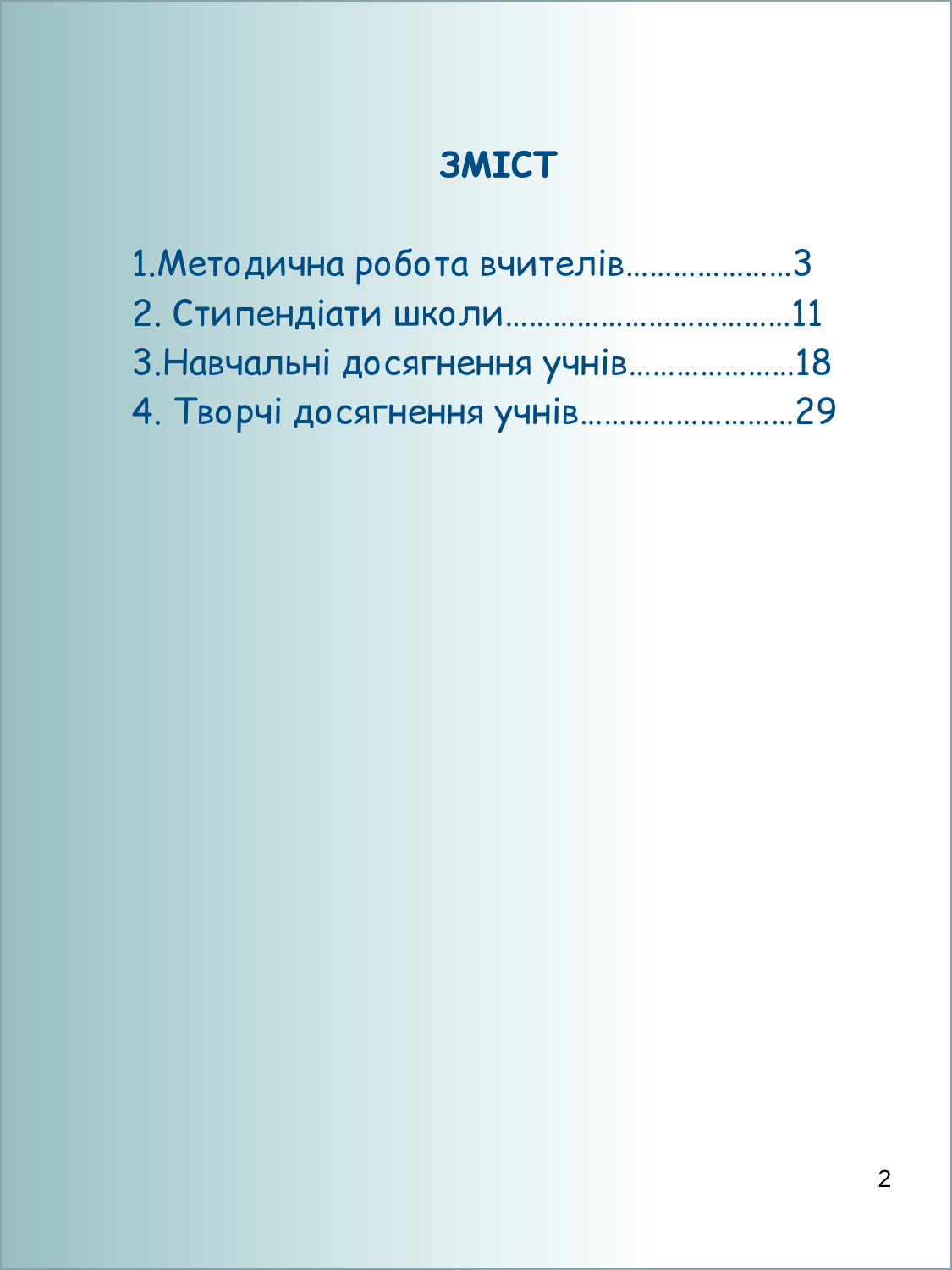

ЗМІСТ

1.Методична робота вчителів…………………3
2. Стипендіати школи………………………………11
3.Навчальні досягнення учнів…………………18
4. Творчі досягнення учнів………………………29

2